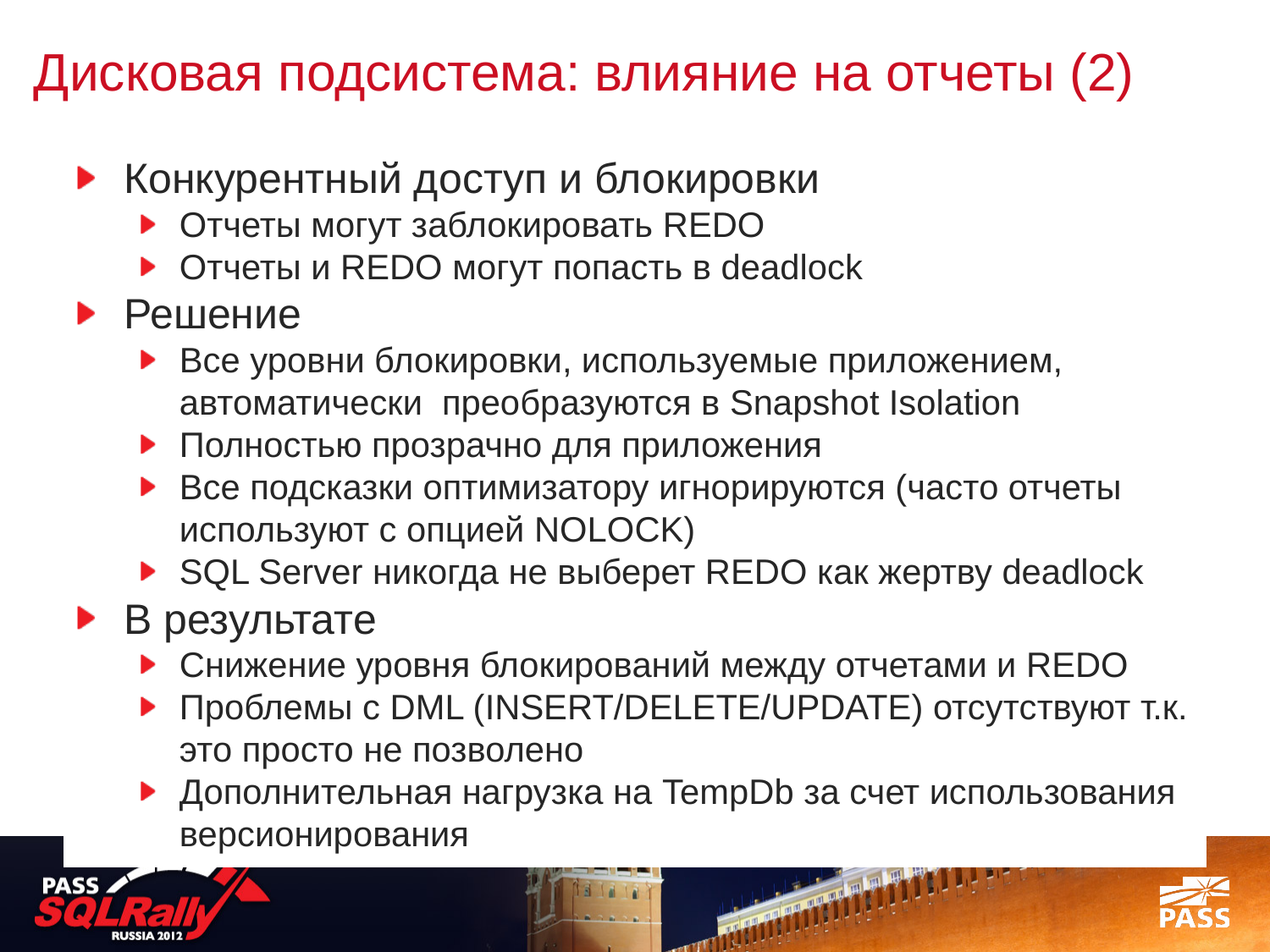

# Дисковая подсистема: влияние на отчеты (2)
Конкурентный доступ и блокировки
Отчеты могут заблокировать REDO
Отчеты и REDO могут попасть в deadlock
Решение
Все уровни блокировки, используемые приложением, автоматически  преобразуются в Snapshot Isolation
Полностью прозрачно для приложения
Все подсказки оптимизатору игнорируются (часто отчеты используют с опцией NOLOCK)
SQL Server никогда не выберет REDO как жертву deadlock
В результате
Снижение уровня блокирований между отчетами и REDO
Проблемы с DML (INSERT/DELETE/UPDATE) отсутствуют т.к. это просто не позволено
Дополнительная нагрузка на TempDb за счет использования версионирования